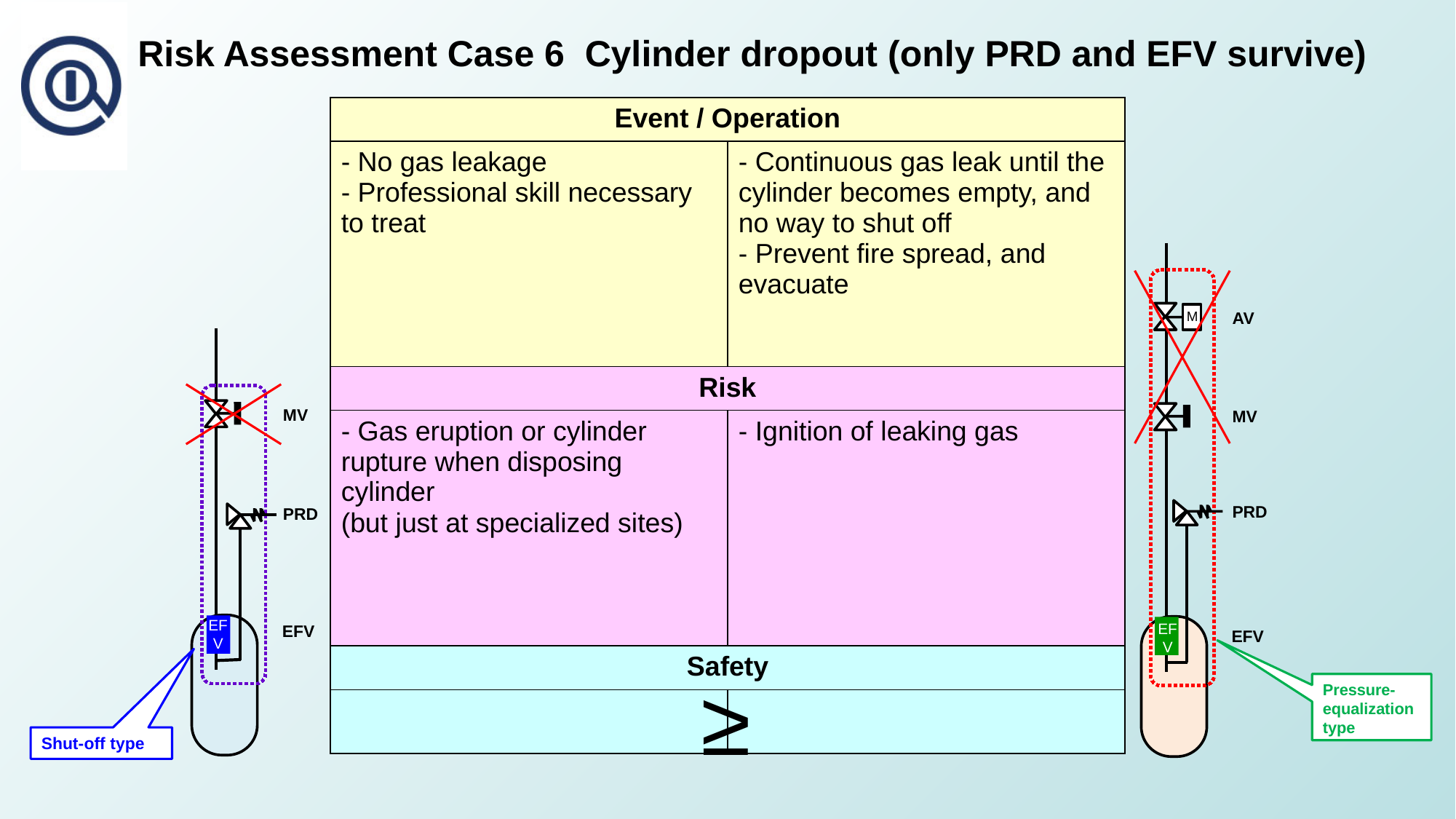

Risk Assessment Case 6  Cylinder dropout (only PRD and EFV survive)
| Event / Operation |  |
| --- | --- |
| - No gas leakage - Professional skill necessary to treat | - Continuous gas leak until the cylinder becomes empty, and no way to shut off - Prevent fire spread, and evacuate |
| Risk |  |
| - Gas eruption or cylinder rupture when disposing cylinder (but just at specialized sites) | - Ignition of leaking gas |
| Safety |  |
|  |  |

M

AV

MV
MV

PRD

PRD
EFV

EF
V

EF
V
EFV

≥
Pressure-equalization type
Shut-off type